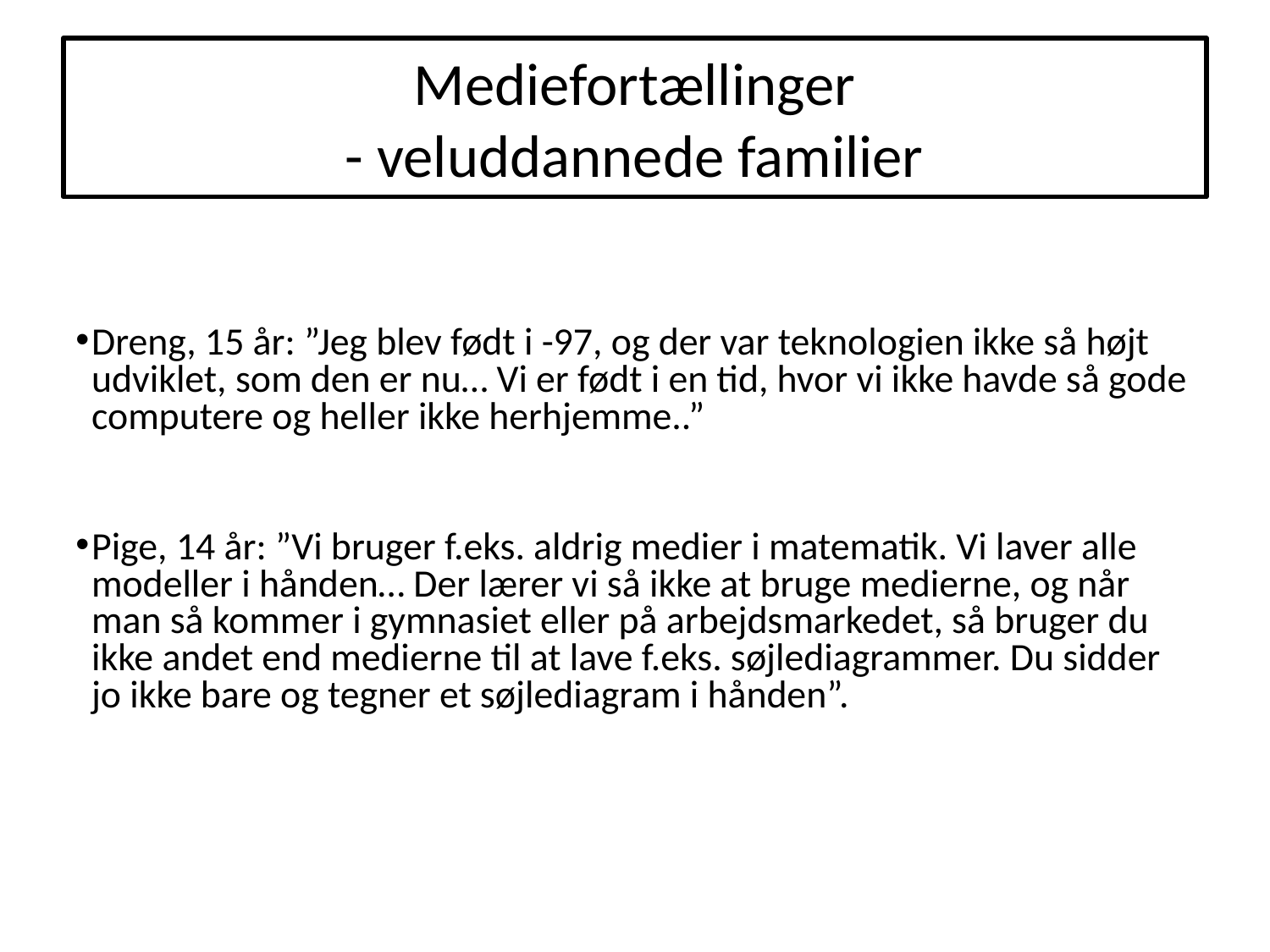

# Mediefortællinger - veluddannede familier

Dreng, 15 år: ”Jeg blev født i -97, og der var teknologien ikke så højt udviklet, som den er nu… Vi er født i en tid, hvor vi ikke havde så gode computere og heller ikke herhjemme..”

Pige, 14 år: ”Vi bruger f.eks. aldrig medier i matematik. Vi laver alle modeller i hånden… Der lærer vi så ikke at bruge medierne, og når man så kommer i gymnasiet eller på arbejdsmarkedet, så bruger du ikke andet end medierne til at lave f.eks. søjlediagrammer. Du sidder jo ikke bare og tegner et søjlediagram i hånden”.